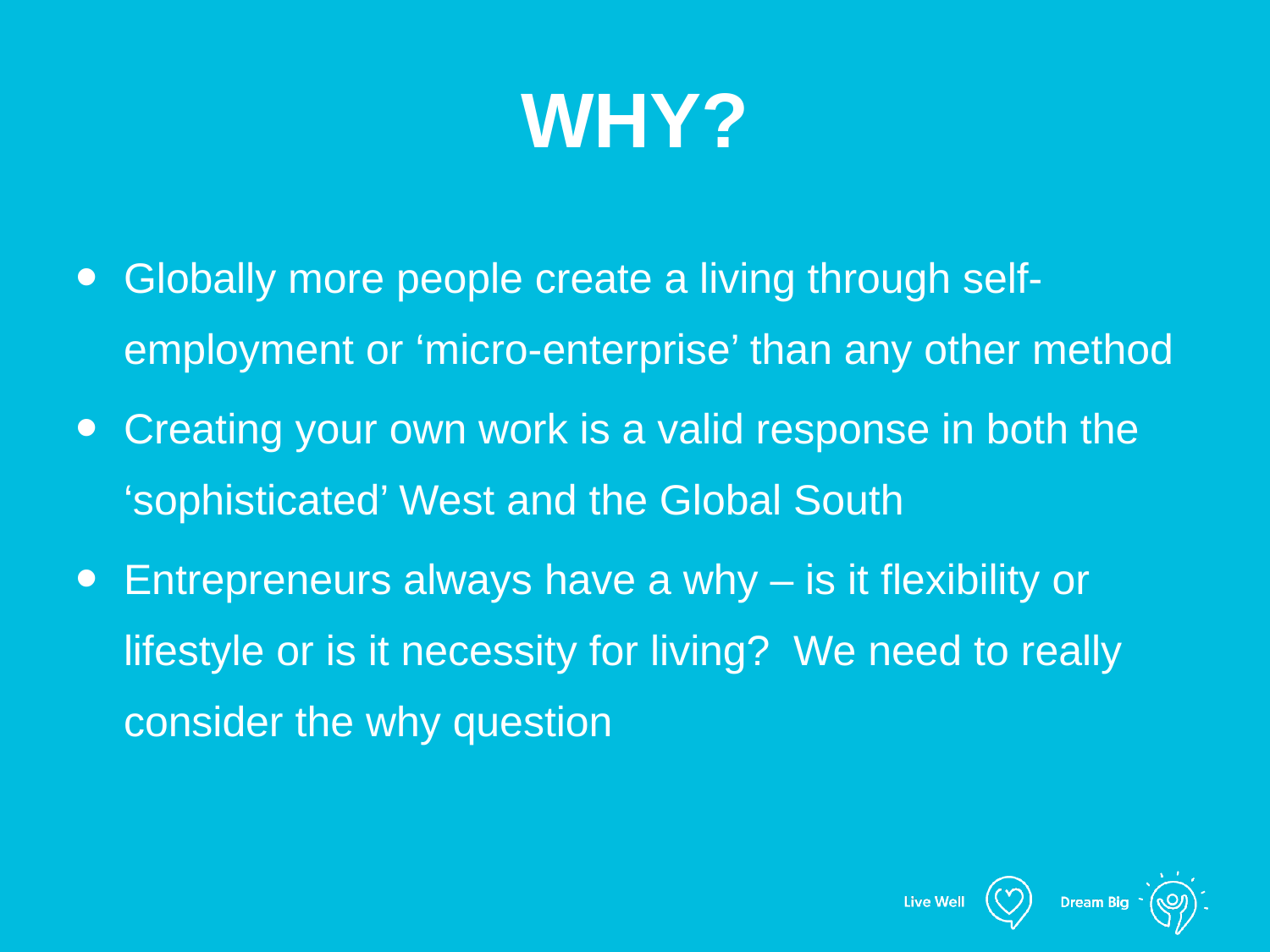

# WHY?

Globally more people create a living through self-employment or ‘micro-enterprise’ than any other method
Creating your own work is a valid response in both the ‘sophisticated’ West and the Global South
Entrepreneurs always have a why – is it flexibility or lifestyle or is it necessity for living?  We need to really consider the why question